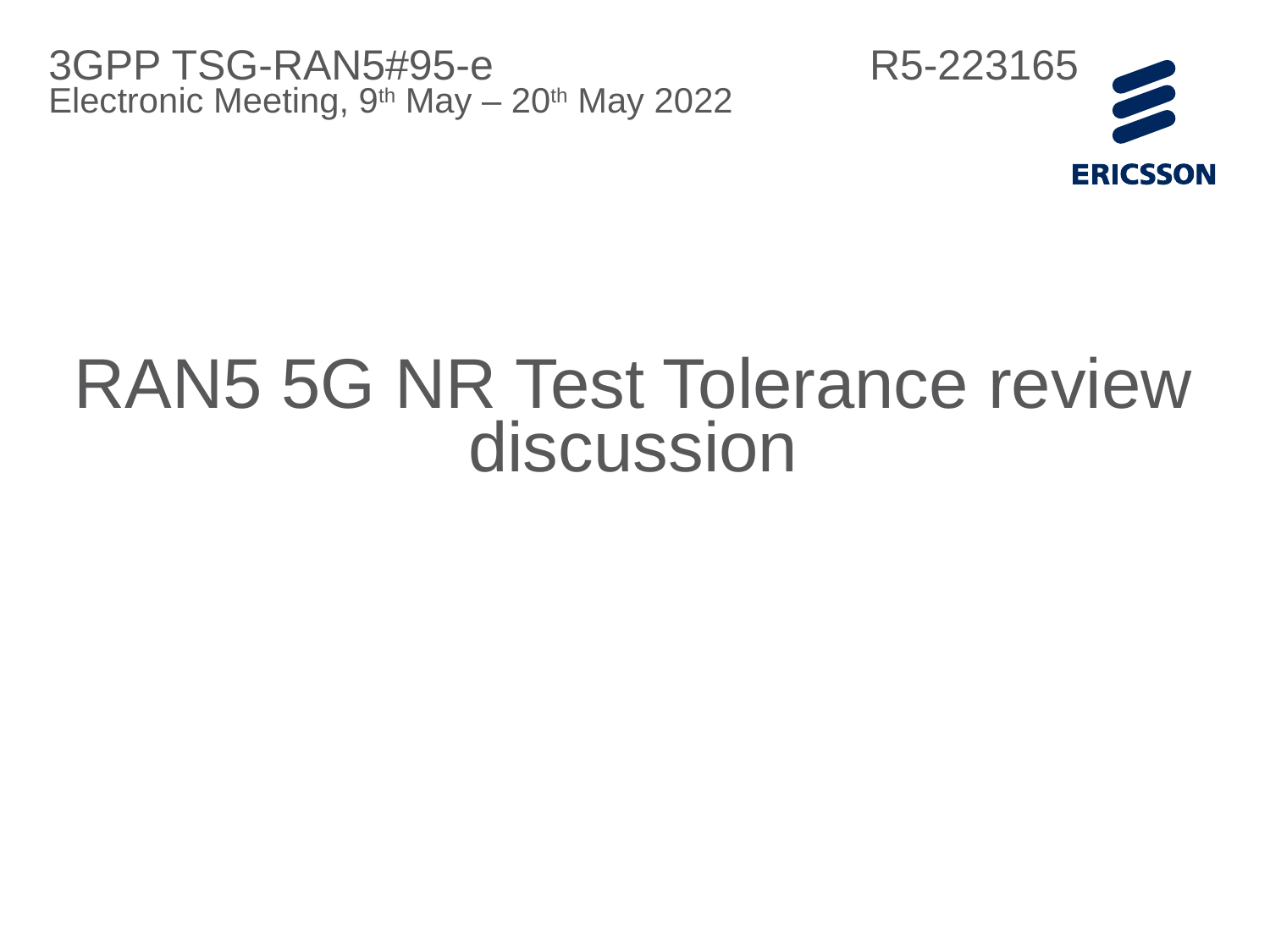

3GPP TSG-RAN5#95-e		     	     R5-223165
Electronic Meeting, 9th May – 20th May 2022
# RAN5 5G NR Test Tolerance review discussion